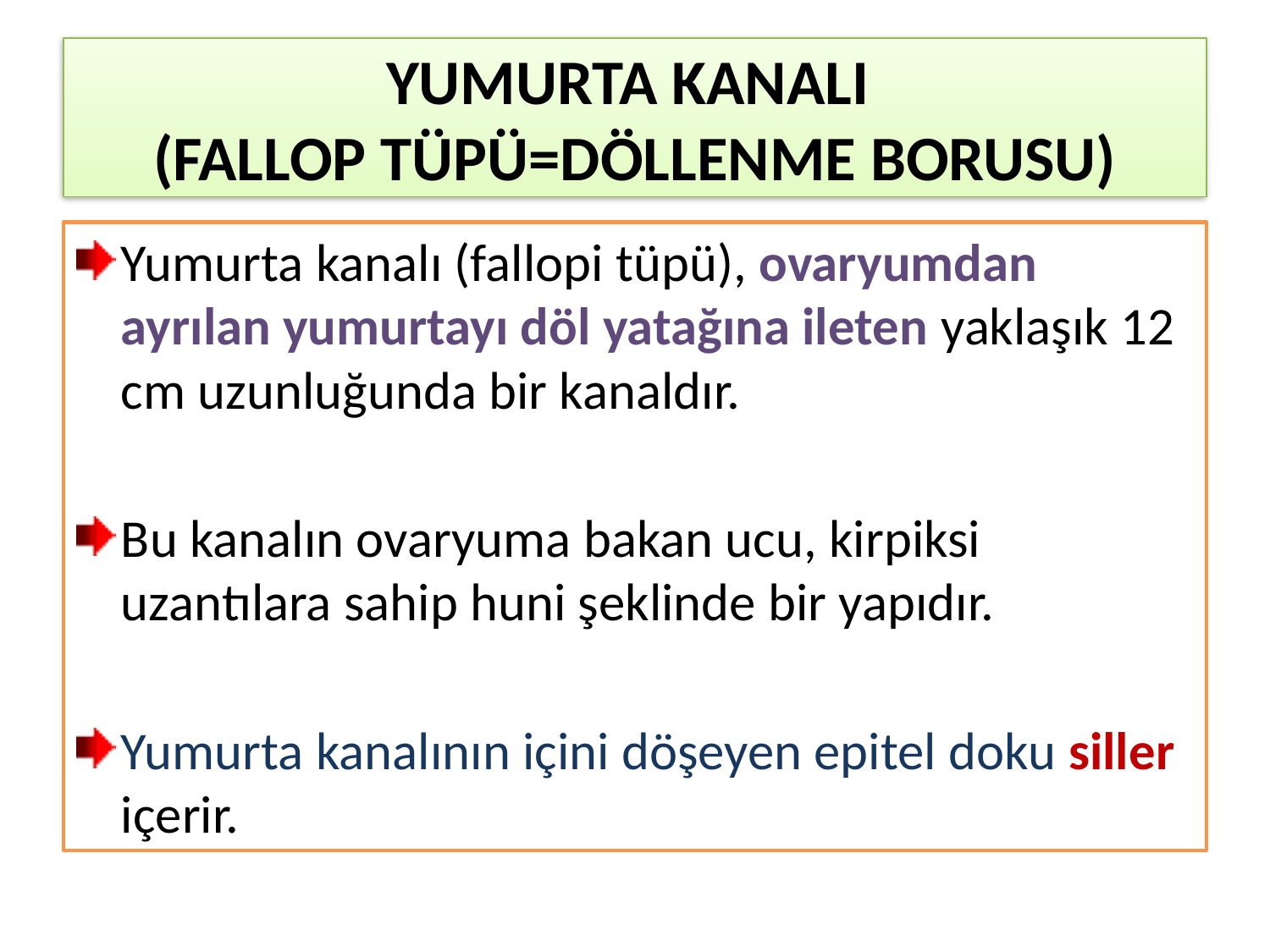

# YUMURTA KANALI (FALLOP TÜPÜ=DÖLLENME BORUSU)
Yumurta kanalı (fallopi tüpü), ovaryumdan ayrılan yumurtayı döl yatağına ileten yaklaşık 12 cm uzunluğunda bir kanaldır.

Bu kanalın ovaryuma bakan ucu, kirpiksi uzantılara sahip huni şeklinde bir yapıdır.

Yumurta kanalının içini döşeyen epitel doku siller içerir.